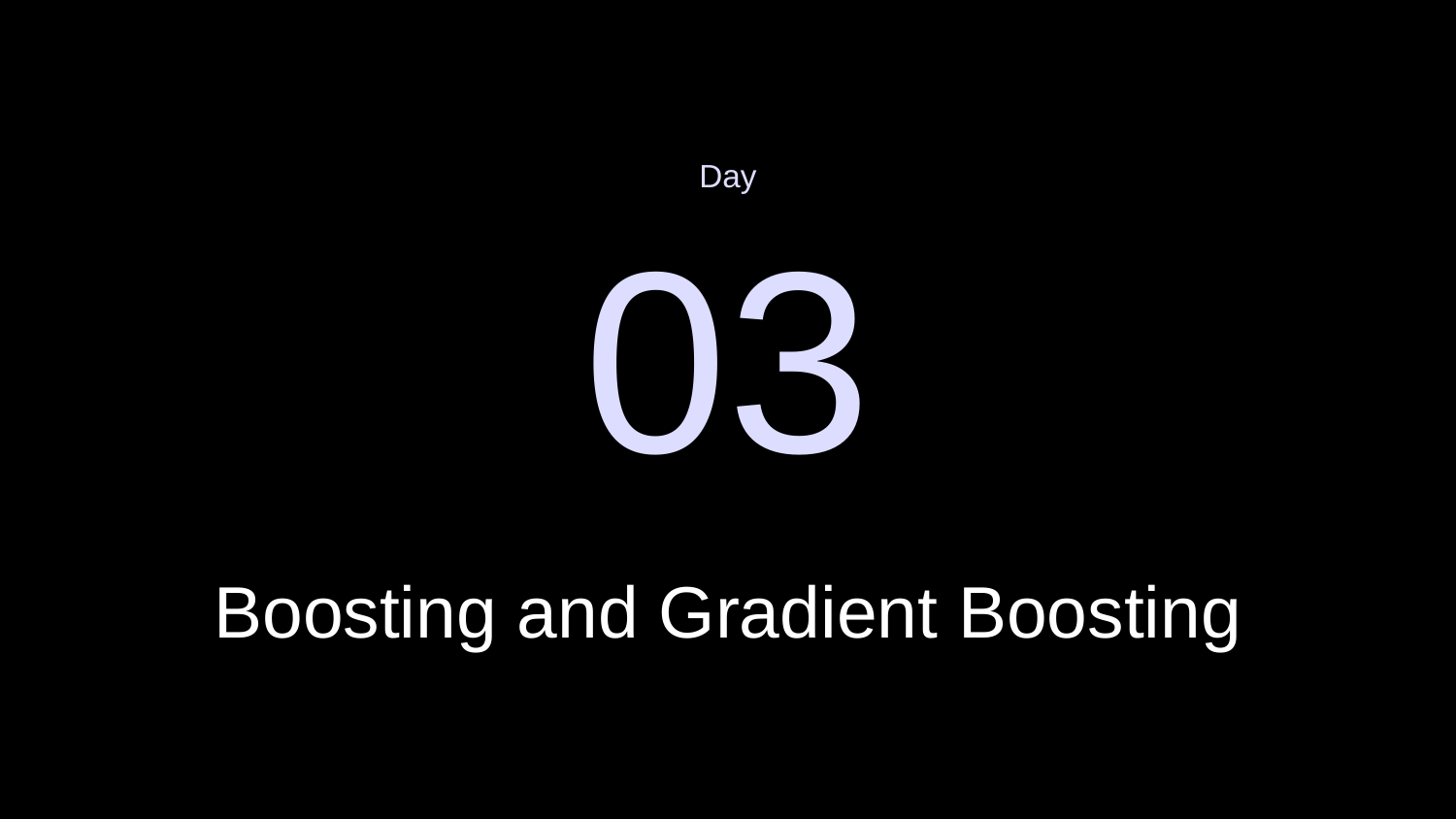

Day
03
# Boosting and Gradient Boosting